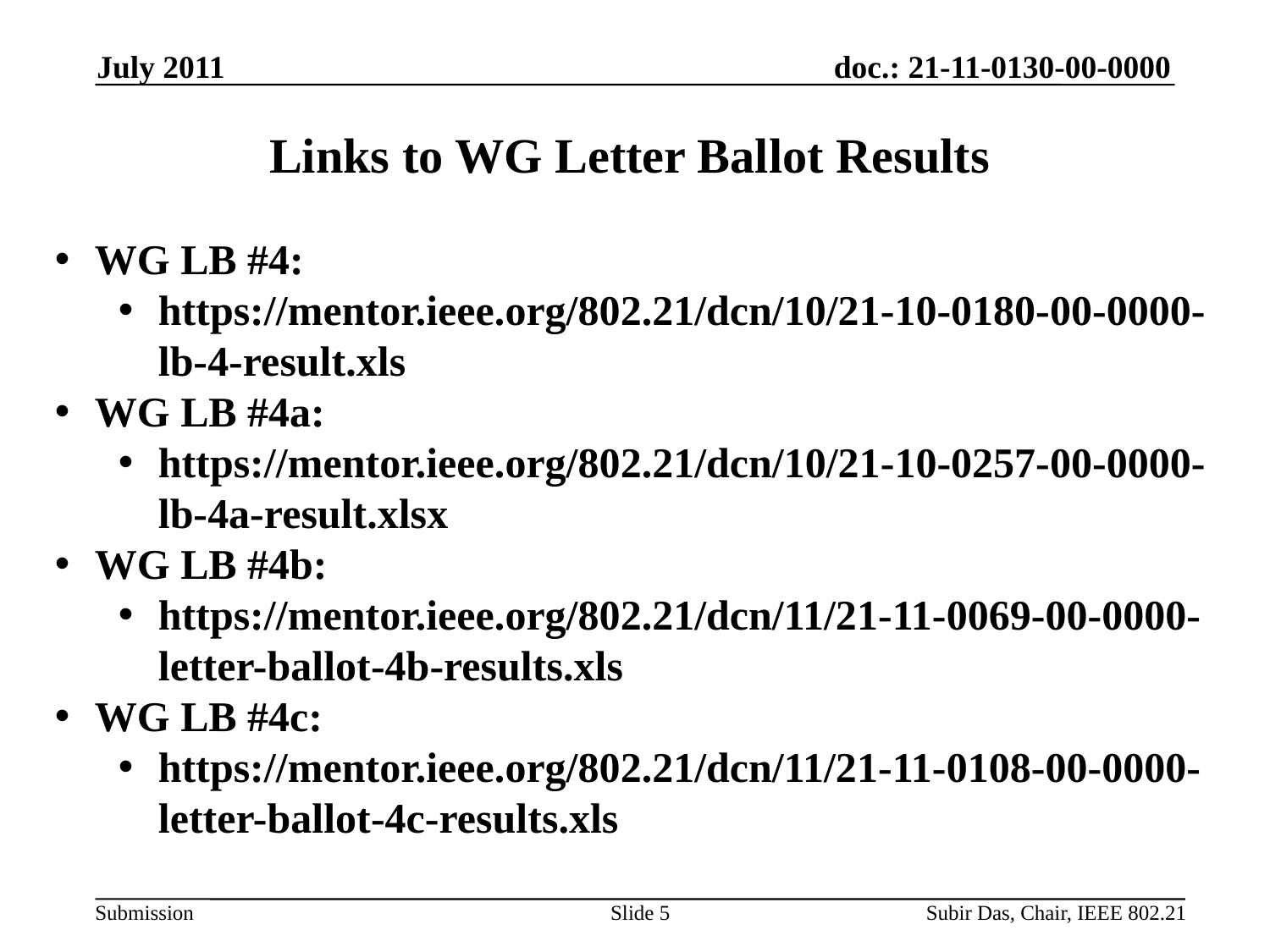

July 2011
# Links to WG Letter Ballot Results

WG LB #4:
https://mentor.ieee.org/802.21/dcn/10/21-10-0180-00-0000-lb-4-result.xls
WG LB #4a:
https://mentor.ieee.org/802.21/dcn/10/21-10-0257-00-0000-lb-4a-result.xlsx
WG LB #4b:
https://mentor.ieee.org/802.21/dcn/11/21-11-0069-00-0000-letter-ballot-4b-results.xls
WG LB #4c:
https://mentor.ieee.org/802.21/dcn/11/21-11-0108-00-0000-letter-ballot-4c-results.xls

Slide 5
Subir Das, Chair, IEEE 802.21